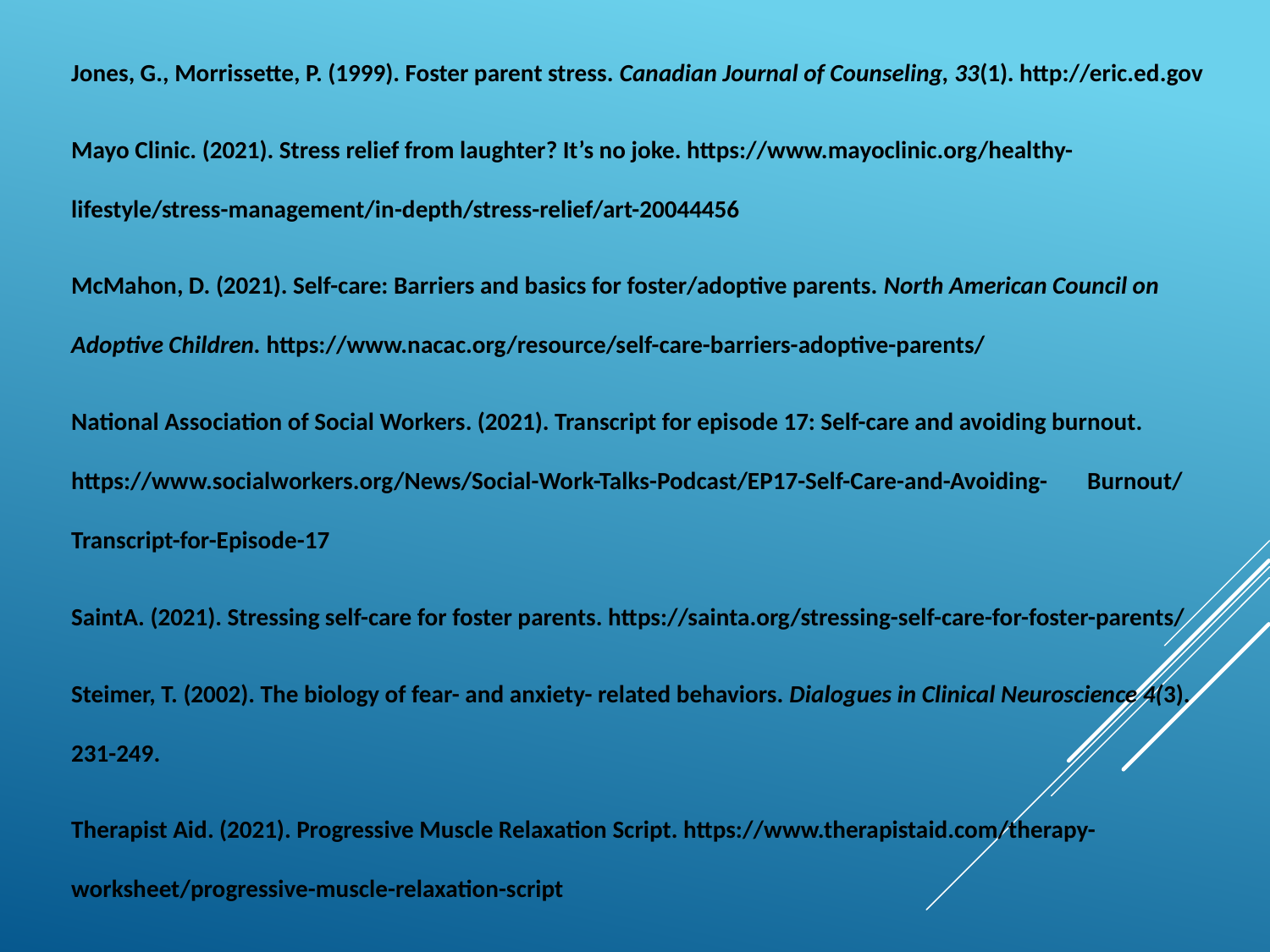

Jones, G., Morrissette, P. (1999). Foster parent stress. Canadian Journal of Counseling, 33(1). http://eric.ed.gov
Mayo Clinic. (2021). Stress relief from laughter? It’s no joke. https://www.mayoclinic.org/healthy-	lifestyle/stress-management/in-depth/stress-relief/art-20044456
McMahon, D. (2021). Self-care: Barriers and basics for foster/adoptive parents. North American Council on 	Adoptive Children. https://www.nacac.org/resource/self-care-barriers-adoptive-parents/
National Association of Social Workers. (2021). Transcript for episode 17: Self-care and avoiding burnout. 	https://www.socialworkers.org/News/Social-Work-Talks-Podcast/EP17-Self-Care-and-Avoiding-	Burnout/Transcript-for-Episode-17
SaintA. (2021). Stressing self-care for foster parents. https://sainta.org/stressing-self-care-for-foster-parents/
Steimer, T. (2002). The biology of fear- and anxiety- related behaviors. Dialogues in Clinical Neuroscience 4(3). 	231-249.
Therapist Aid. (2021). Progressive Muscle Relaxation Script. https://www.therapistaid.com/therapy-	worksheet/progressive-muscle-relaxation-script